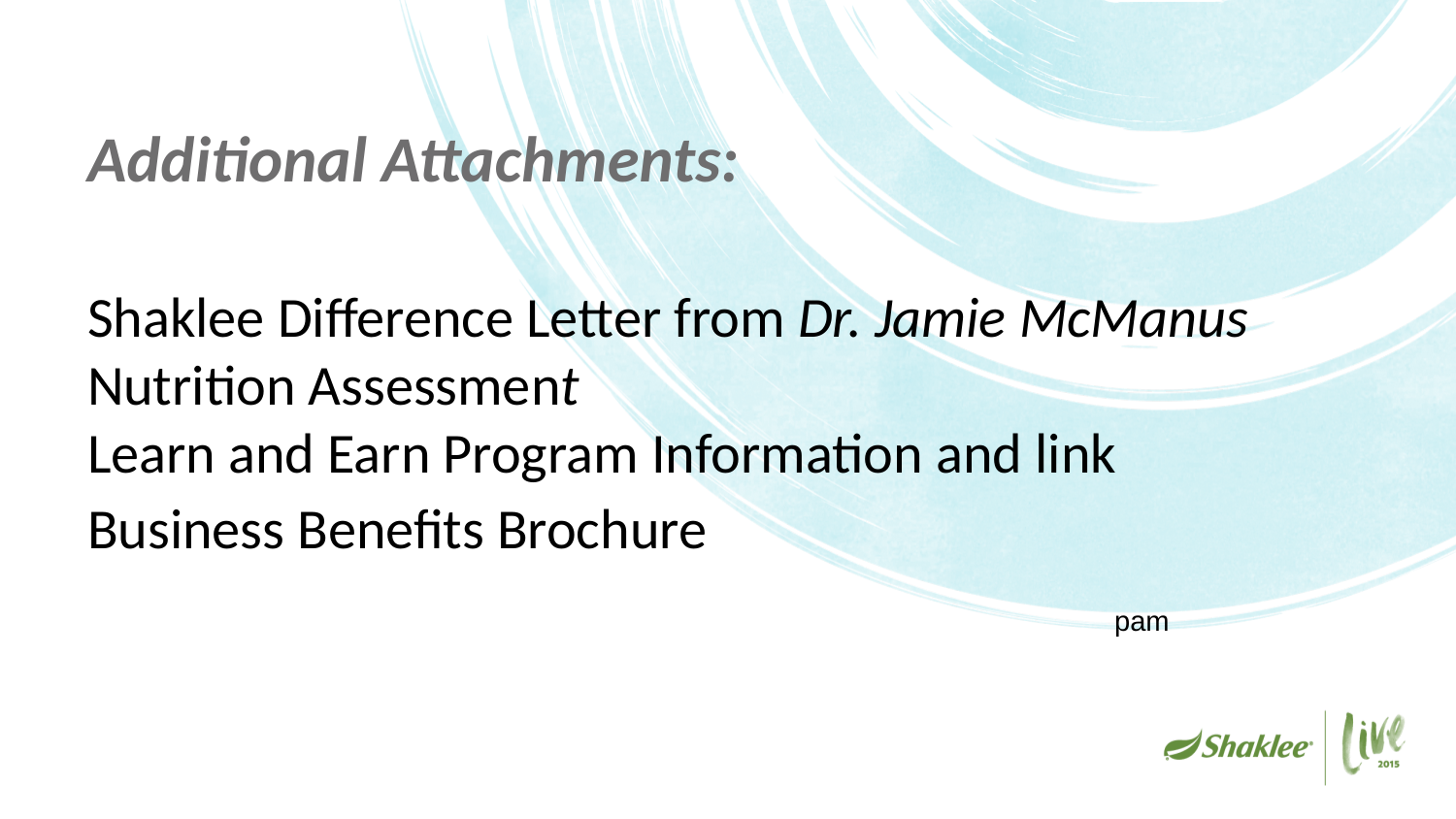

Additional Attachments:
Shaklee Difference Letter from Dr. Jamie McManus
Nutrition Assessment
Learn and Earn Program Information and link
Business Benefits Brochure

pam